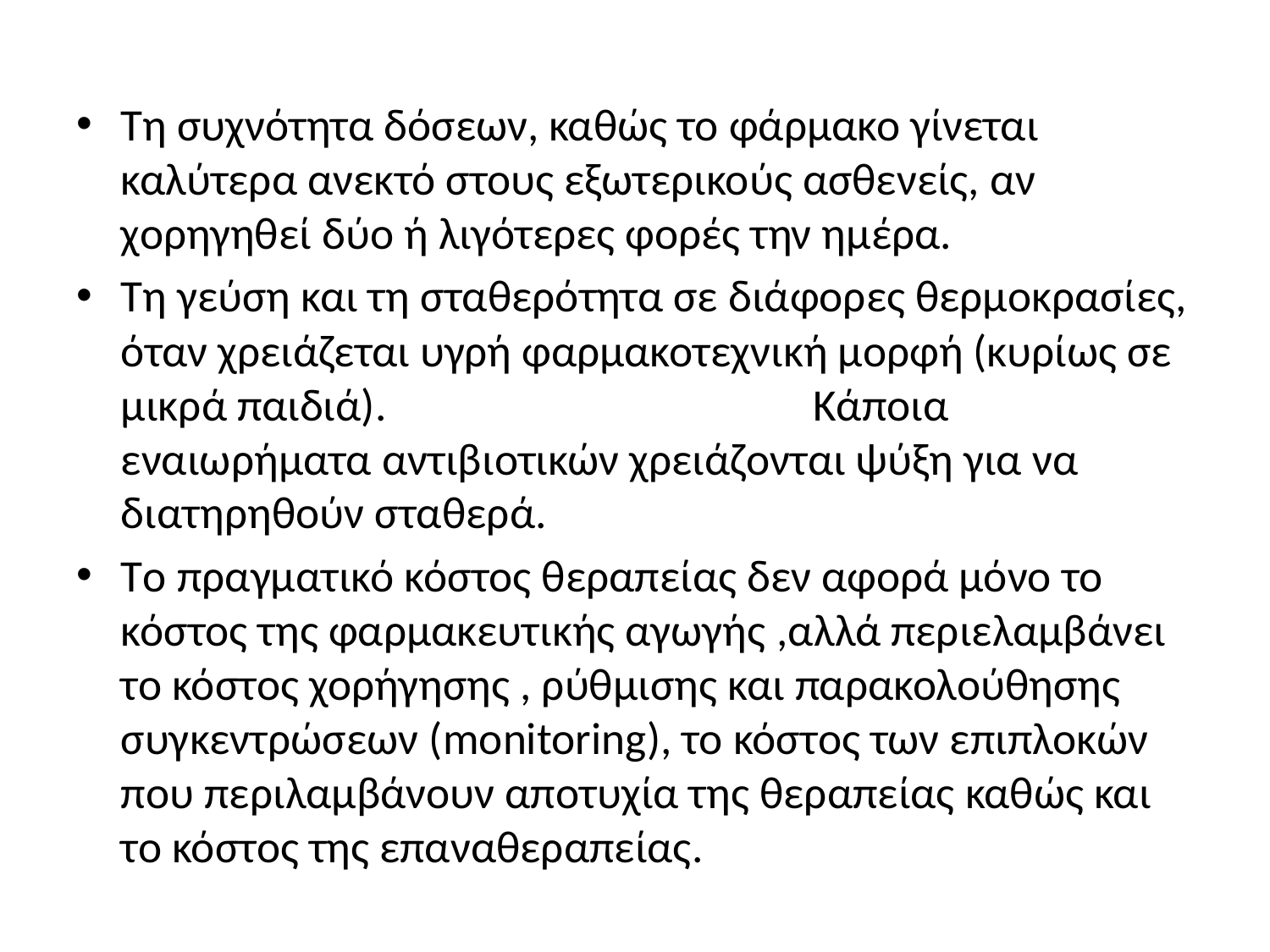

Τη συχνότητα δόσεων, καθώς το φάρμακο γίνεται καλύτερα ανεκτό στους εξωτερικούς ασθενείς, αν χορηγηθεί δύο ή λιγότερες φορές την ημέρα.
Τη γεύση και τη σταθερότητα σε διάφορες θερμοκρασίες, όταν χρειάζεται υγρή φαρμακοτεχνική μορφή (κυρίως σε μικρά παιδιά).                                          Κάποια εναιωρήματα αντιβιοτικών χρειάζονται ψύξη για να διατηρηθούν σταθερά.
Tο πραγματικό κόστος θεραπείας δεν αφορά μόνο το κόστος της φαρμακευτικής αγωγής ,αλλά περιελαμβάνει το κόστος χορήγησης , ρύθμισης και παρακολούθησης συγκεντρώσεων (monitoring), το κόστος των επιπλοκών που περιλαμβάνουν αποτυχία της θεραπείας καθώς και το κόστος της επαναθεραπείας.